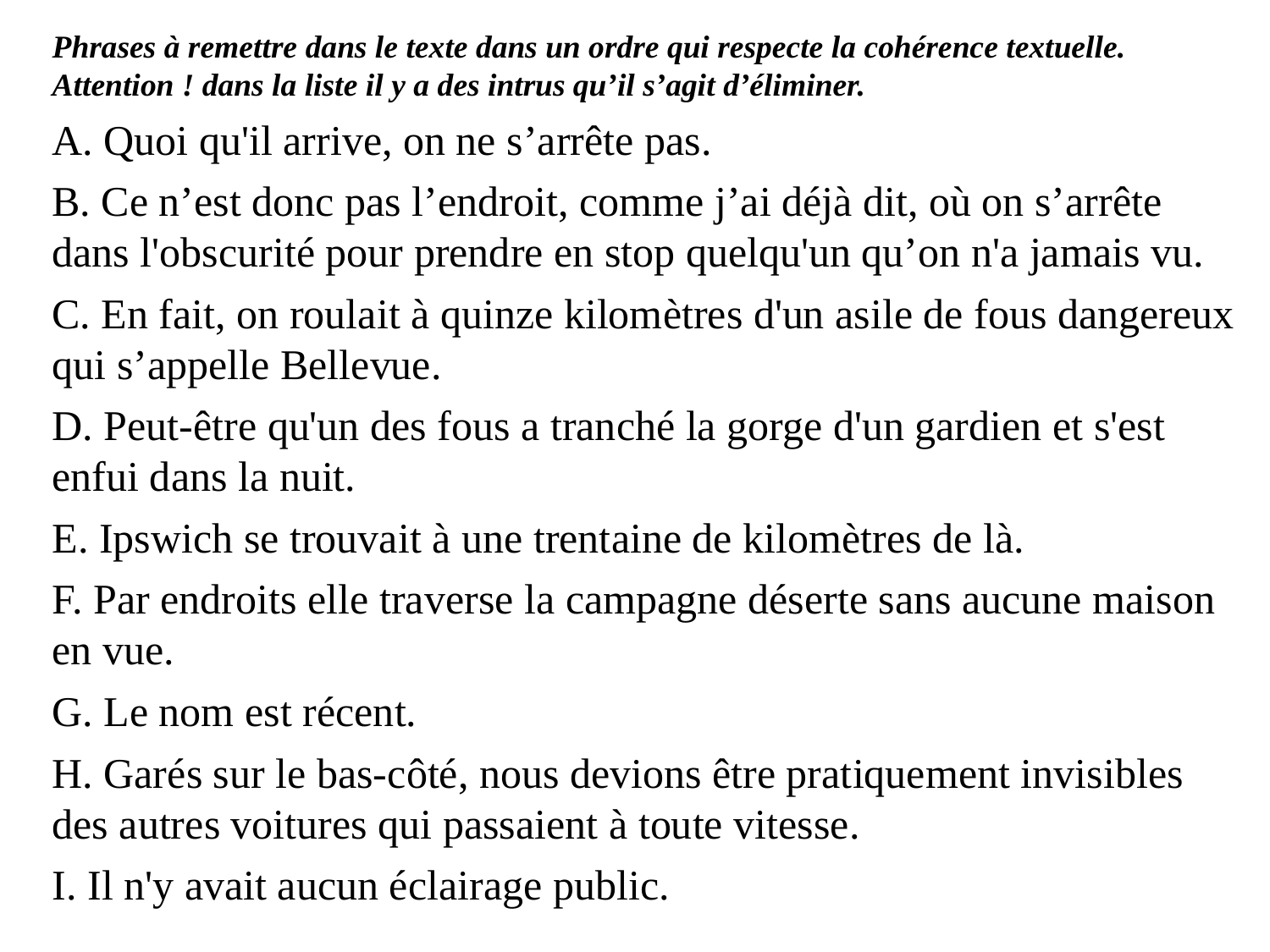

Phrases à remettre dans le texte dans un ordre qui respecte la cohérence textuelle. Attention ! dans la liste il y a des intrus qu’il s’agit d’éliminer.
A. Quoi qu'il arrive, on ne s’arrête pas.
B. Ce n’est donc pas l’endroit, comme j’ai déjà dit, où on s’arrête dans l'obscurité pour prendre en stop quelqu'un qu’on n'a jamais vu.
C. En fait, on roulait à quinze kilomètres d'un asile de fous dangereux qui s’appelle Bellevue.
D. Peut-être qu'un des fous a tranché la gorge d'un gardien et s'est enfui dans la nuit.
E. Ipswich se trouvait à une trentaine de kilomètres de là.
F. Par endroits elle traverse la campagne déserte sans aucune maison en vue.
G. Le nom est récent.
H. Garés sur le bas-côté, nous devions être pratiquement invisibles des autres voitures qui passaient à toute vitesse.
I. Il n'y avait aucun éclairage public.